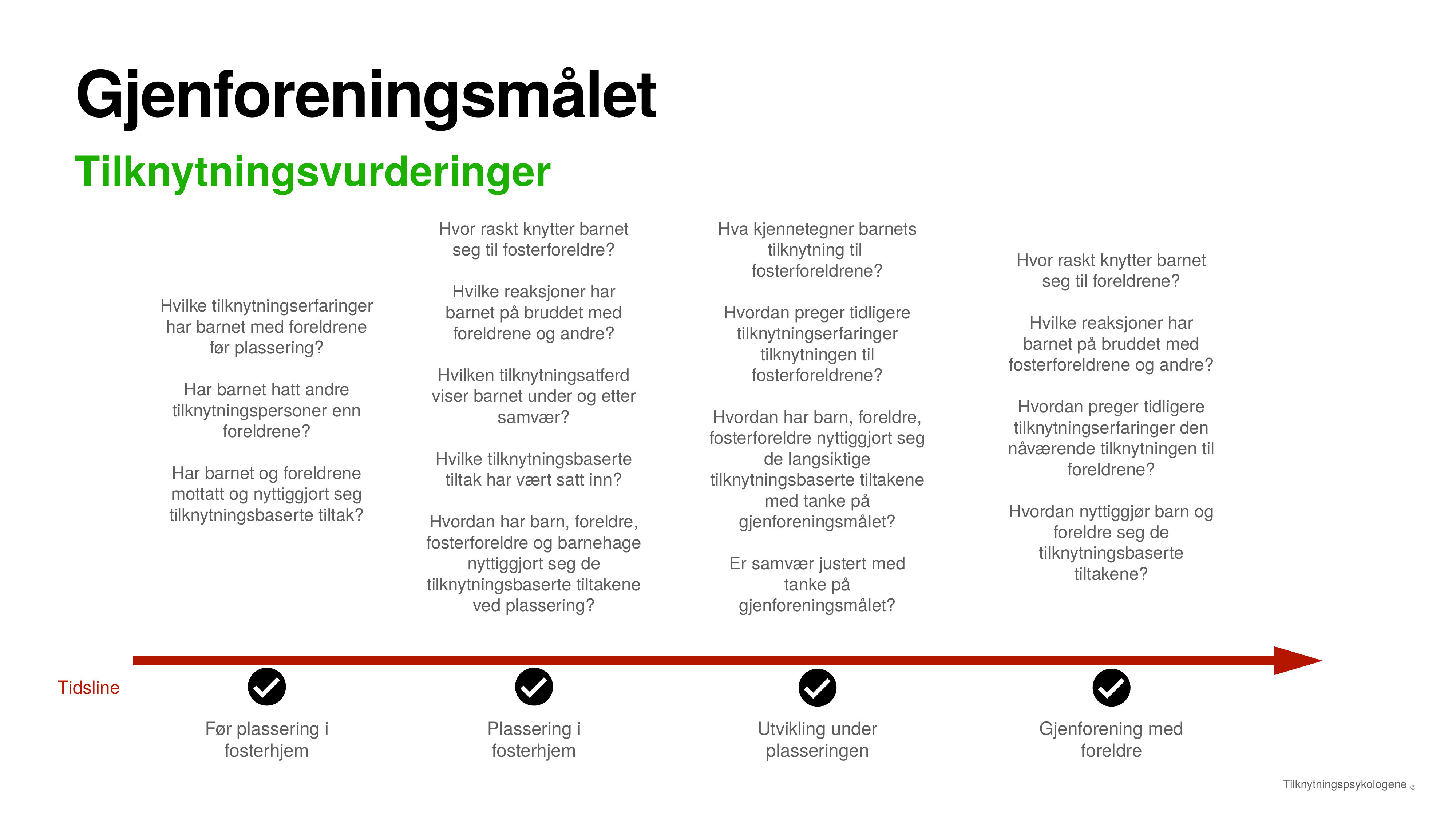

Gjenforeningsmålet
Tilknytningsvurderinger
Hvor raskt knytter barnet seg til fosterforeldre?

Hvilke reaksjoner har barnet på bruddet med foreldrene og andre?

Hvilken tilknytningsatferd viser barnet under og etter samvær?

Hvilke tilknytningsbaserte tiltak har vært satt inn?

Hvordan har barn, foreldre, fosterforeldre og barnehage nyttiggjort seg de tilknytningsbaserte tiltakene ved plassering?
Hva kjennetegner barnets tilknytning til  fosterforeldrene?

Hvordan preger tidligere tilknytningserfaringer tilknytningen til fosterforeldrene?

Hvordan har barn, foreldre, fosterforeldre nyttiggjort seg de langsiktige tilknytningsbaserte tiltakene med tanke på gjenforeningsmålet?

Er samvær justert med tanke på gjenforeningsmålet?
Hvor raskt knytter barnet seg til foreldrene?

Hvilke reaksjoner har barnet på bruddet med fosterforeldrene og andre?

Hvordan preger tidligere tilknytningserfaringer den nåværende tilknytningen til foreldrene?

Hvordan nyttiggjør barn og foreldre seg de tilknytningsbaserte tiltakene?
Hvilke tilknytningserfaringer har barnet med foreldrene før plassering?

Har barnet hatt andre tilknytningspersoner enn foreldrene?

Har barnet og foreldrene mottatt og nyttiggjort seg tilknytningsbaserte tiltak?

Tidsline
Før plassering i fosterhjem
Plassering i fosterhjem
Utvikling under plasseringen
Gjenforening med foreldre
Tilknytningspsykologene ©